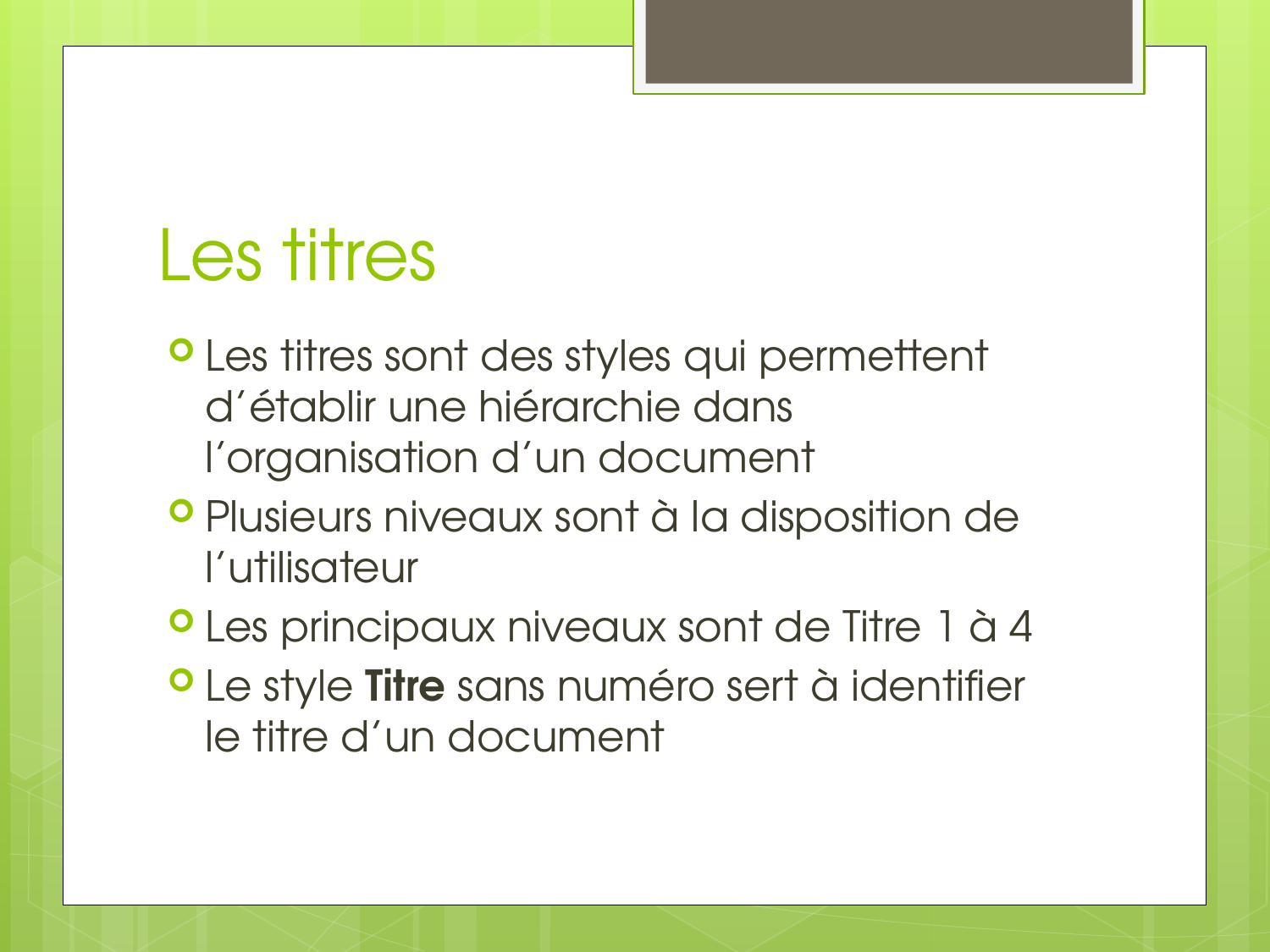

# Les titres
Les titres sont des styles qui permettent d’établir une hiérarchie dans l’organisation d’un document
Plusieurs niveaux sont à la disposition de l’utilisateur
Les principaux niveaux sont de Titre 1 à 4
Le style Titre sans numéro sert à identifier le titre d’un document